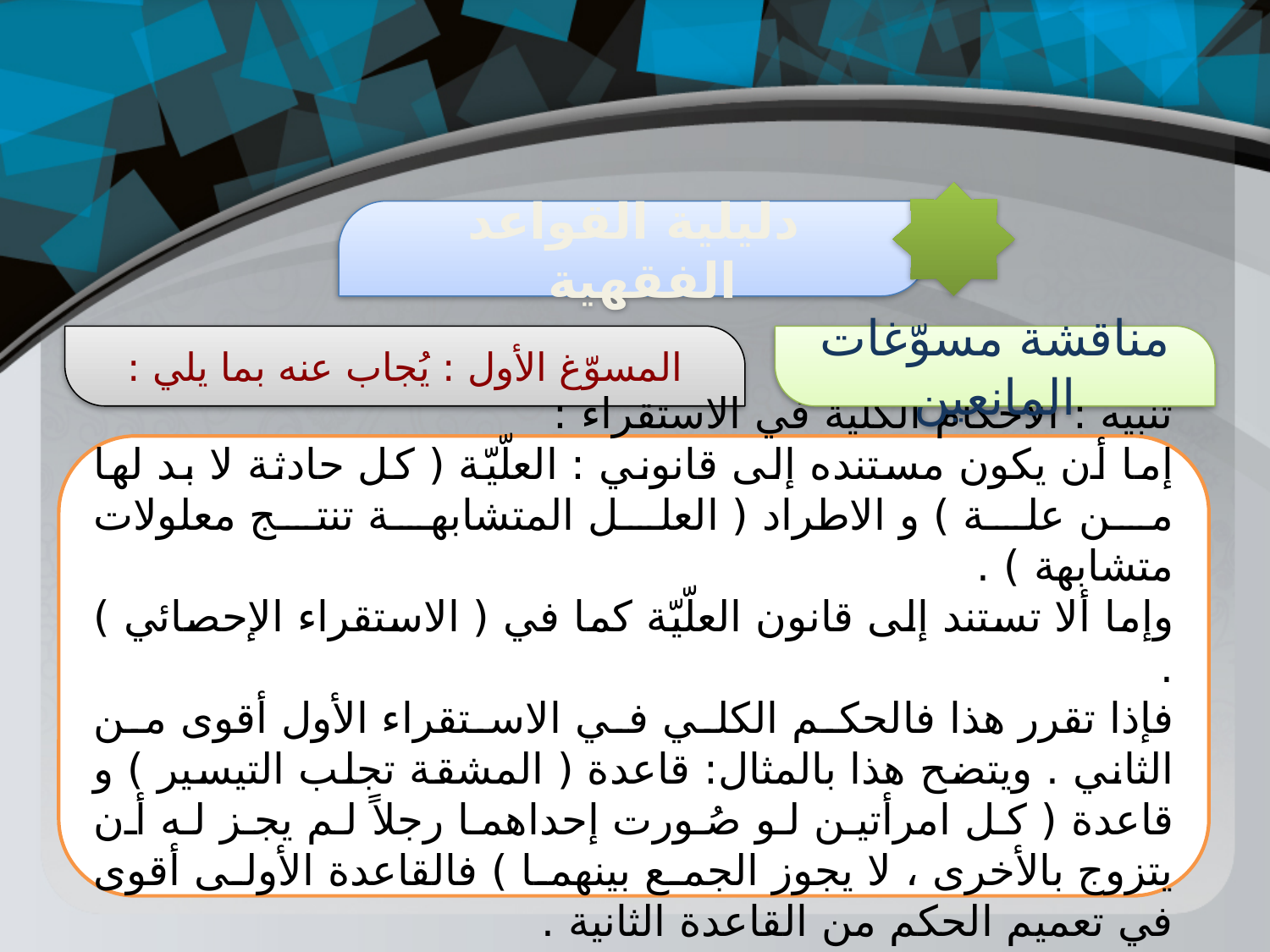

دليلية القواعد الفقهية
المسوّغ الأول : يُجاب عنه بما يلي :
مناقشة مسوّغات المانعين
تنبيه : الأحكام الكلية في الاستقراء :
إما أن يكون مستنده إلى قانوني : العلّيّة ( كل حادثة لا بد لها من علة ) و الاطراد ( العلل المتشابهة تنتج معلولات متشابهة ) .
وإما ألا تستند إلى قانون العلّيّة كما في ( الاستقراء الإحصائي ) .
فإذا تقرر هذا فالحكم الكلي في الاستقراء الأول أقوى من الثاني . ويتضح هذا بالمثال: قاعدة ( المشقة تجلب التيسير ) و قاعدة ( كل امرأتين لو صُورت إحداهما رجلاً لم يجز له أن يتزوج بالأخرى ، لا يجوز الجمع بينهما ) فالقاعدة الأولى أقوى في تعميم الحكم من القاعدة الثانية .